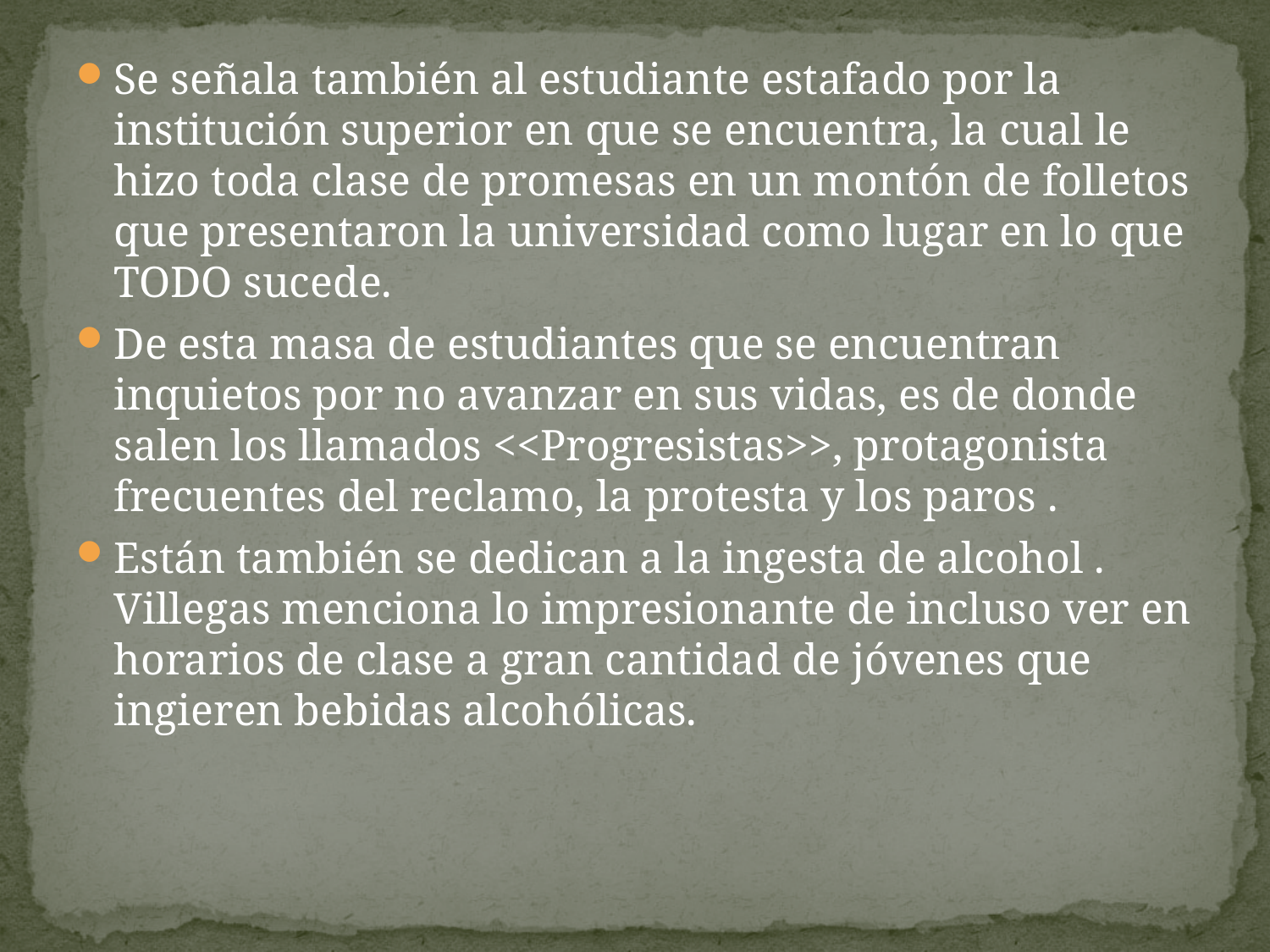

Se señala también al estudiante estafado por la institución superior en que se encuentra, la cual le hizo toda clase de promesas en un montón de folletos que presentaron la universidad como lugar en lo que TODO sucede.
De esta masa de estudiantes que se encuentran inquietos por no avanzar en sus vidas, es de donde salen los llamados <<Progresistas>>, protagonista frecuentes del reclamo, la protesta y los paros .
Están también se dedican a la ingesta de alcohol .
Villegas menciona lo impresionante de incluso ver en horarios de clase a gran cantidad de jóvenes que ingieren bebidas alcohólicas.